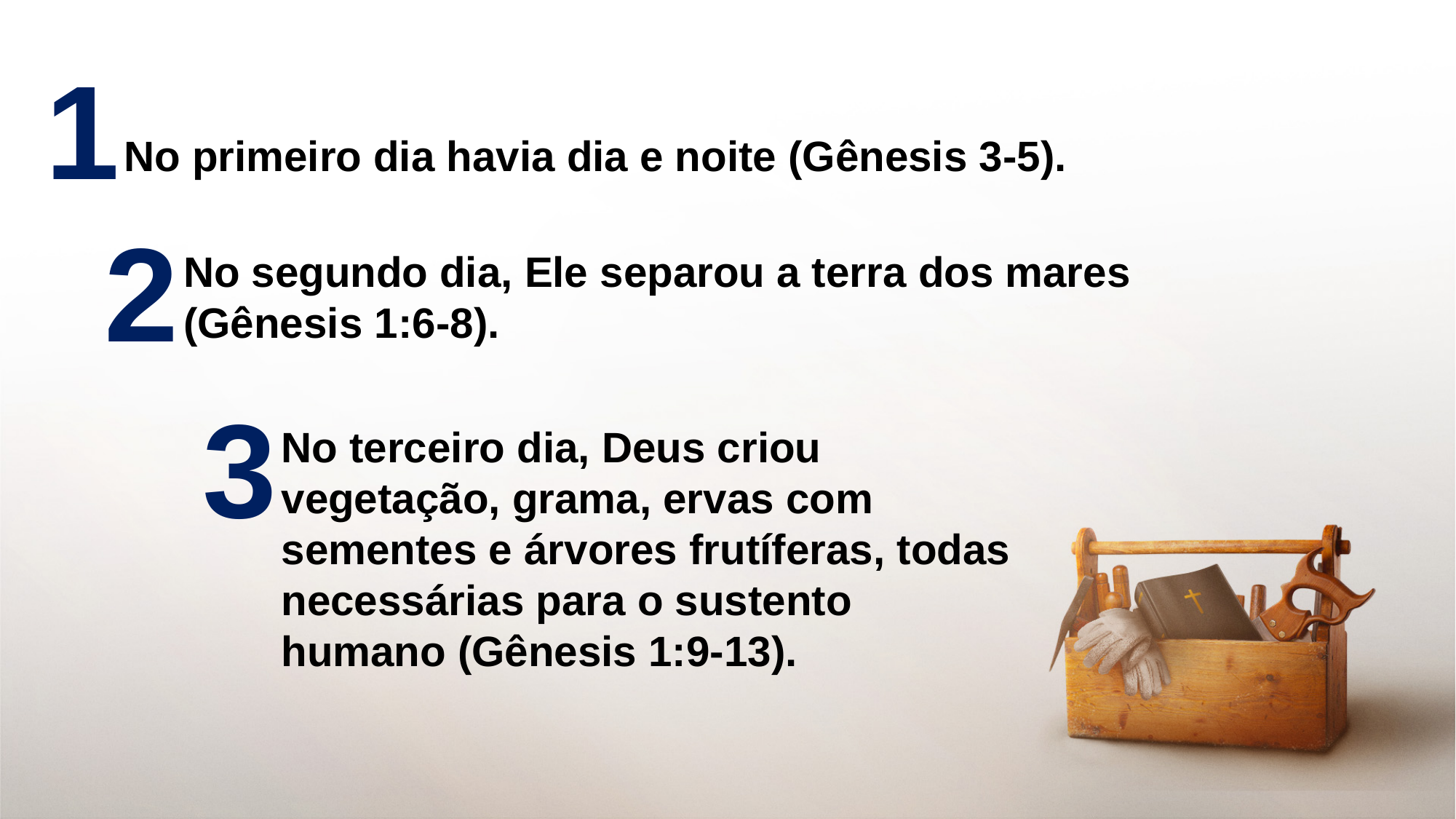

1
No primeiro dia havia dia e noite (Gênesis 3-5).
2
No segundo dia, Ele separou a terra dos mares (Gênesis 1:6-8).
3
No terceiro dia, Deus criou vegetação, grama, ervas com sementes e árvores frutíferas, todas necessárias para o sustento humano (Gênesis 1:9-13).